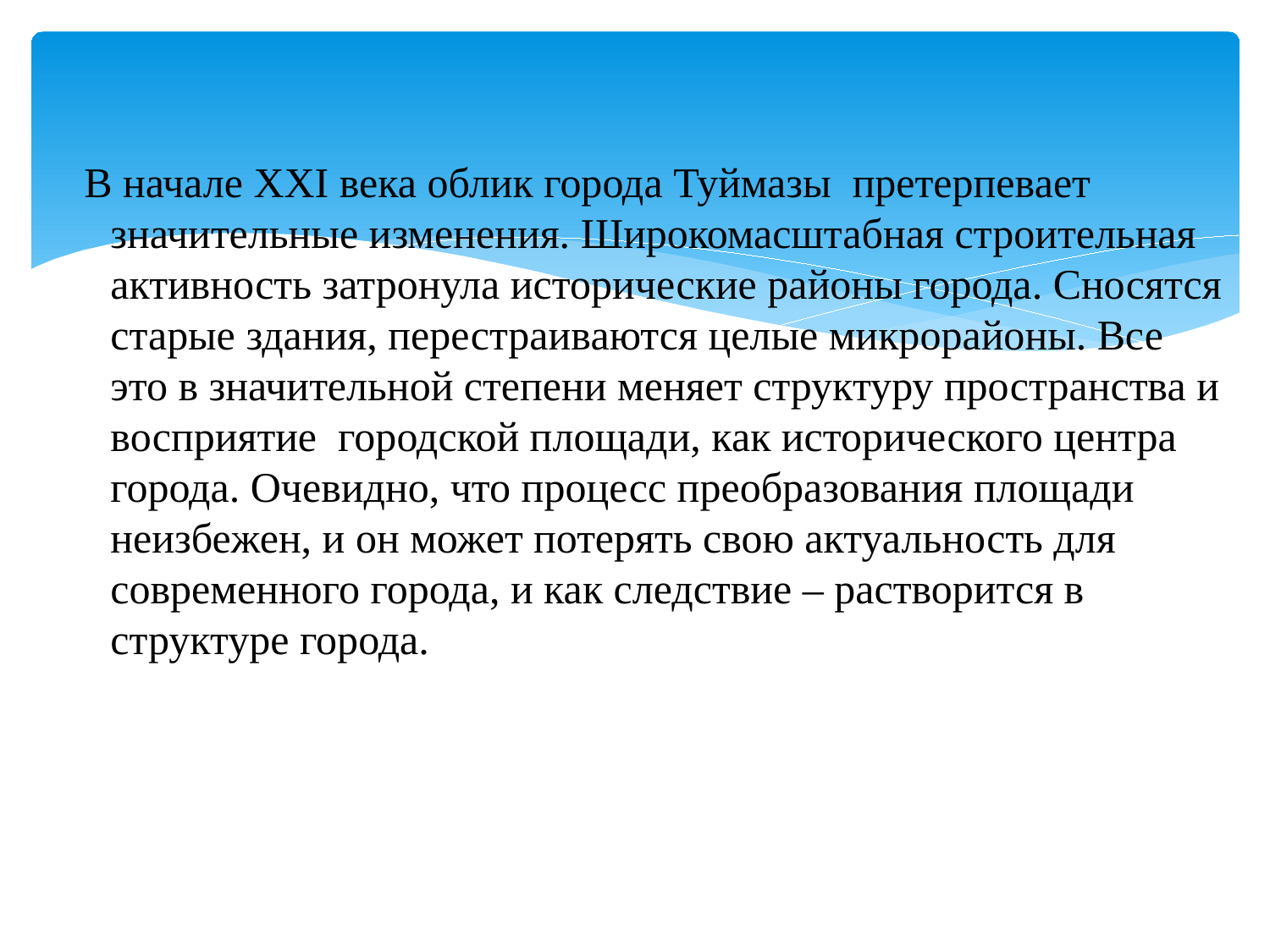

#
 В начале ХХI века облик города Туймазы  претерпевает значительные изменения. Широкомасштабная строительная активность затронула исторические районы города. Сносятся старые здания, перестраиваются целые микрорайоны. Все это в значительной степени меняет структуру пространства и восприятие  городской площади, как исторического центра города. Очевидно, что процесс преобразования площади неизбежен, и он может потерять свою актуальность для современного города, и как следствие – растворится в  структуре города.